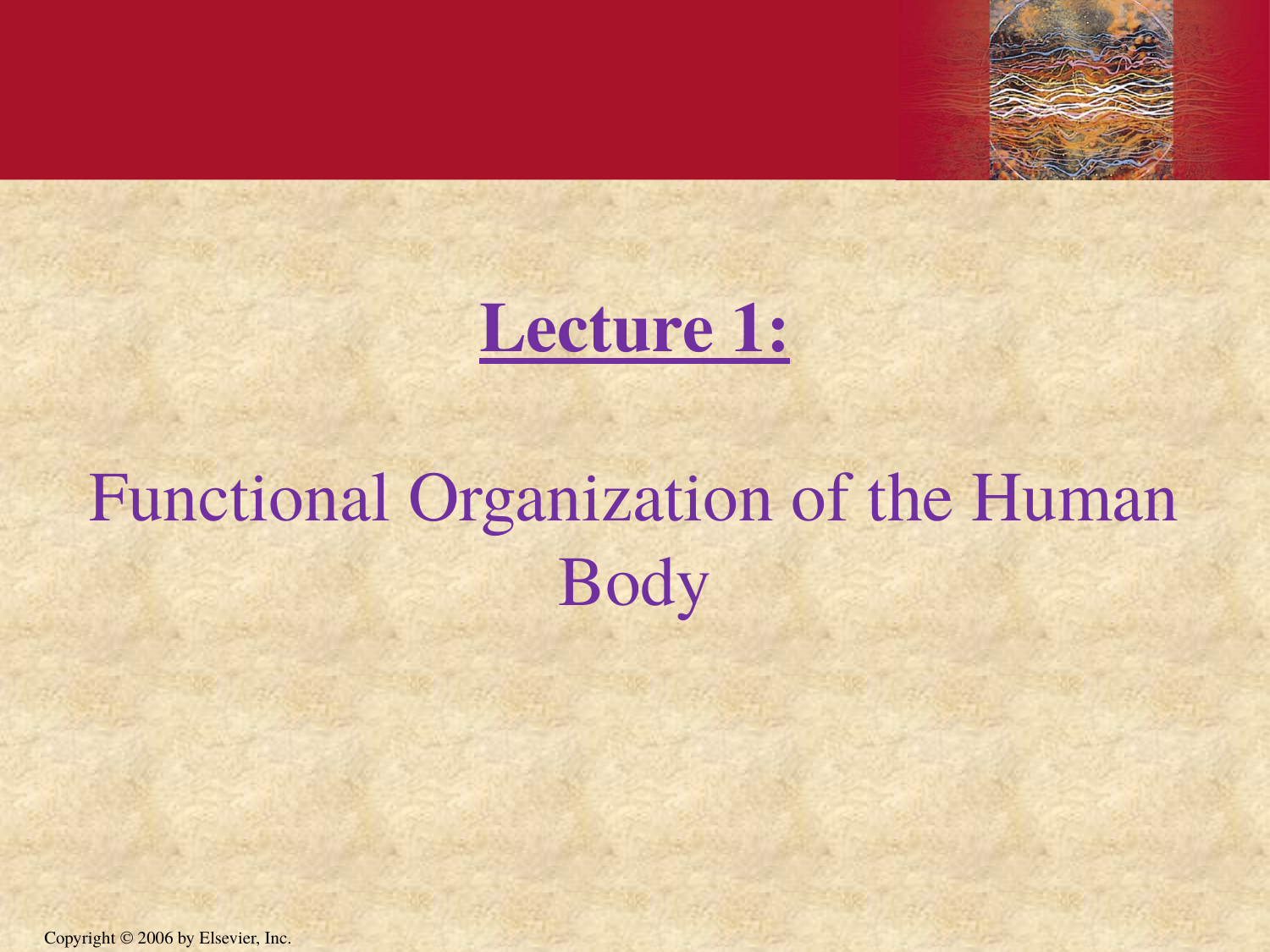

Lecture 1:

Functional Organization of the Human Body